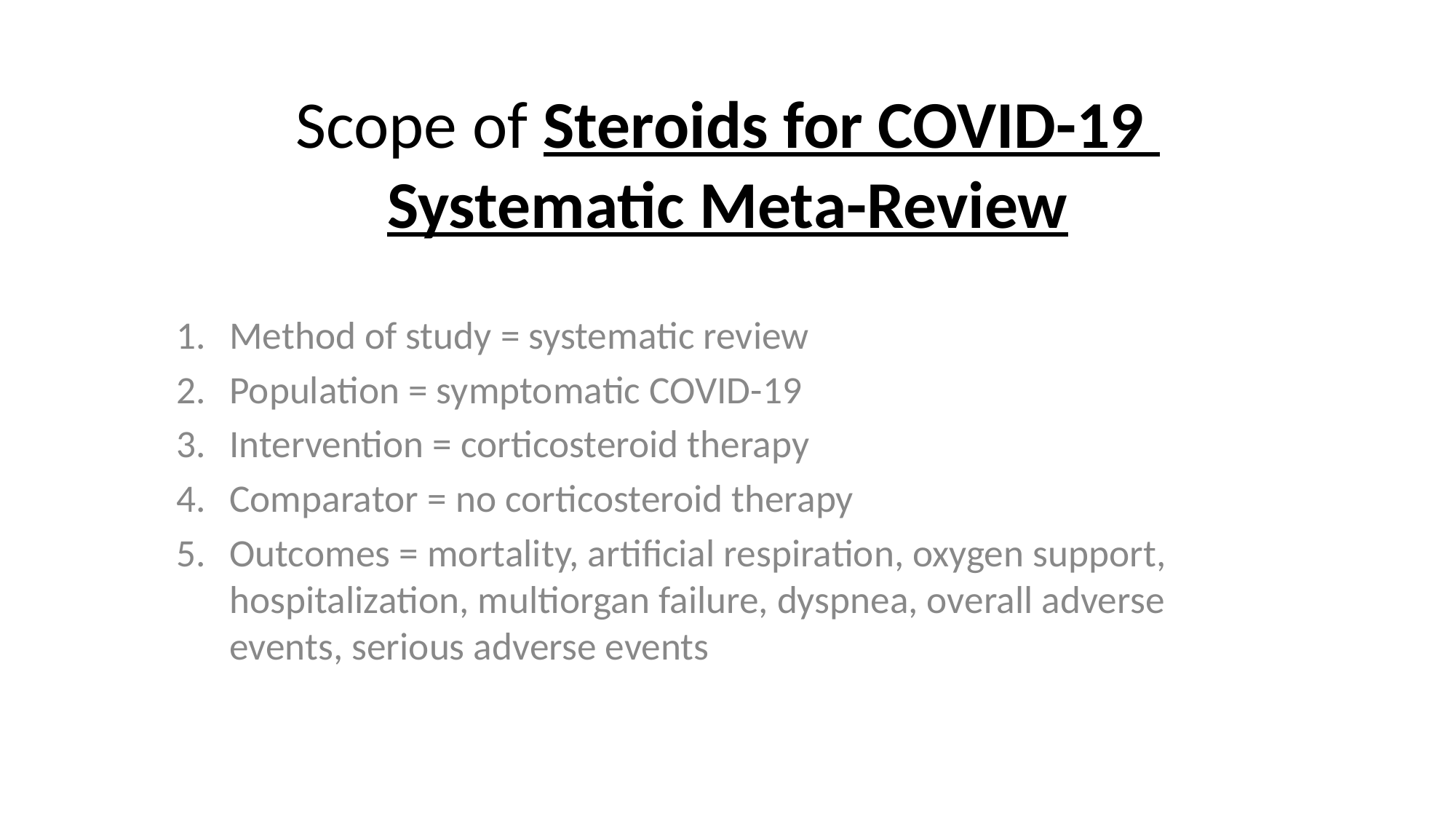

# Scope of Steroids for COVID-19 Systematic Meta-Review
Method of study = systematic review
Population = symptomatic COVID-19
Intervention = corticosteroid therapy
Comparator = no corticosteroid therapy
Outcomes = mortality, artificial respiration, oxygen support, hospitalization, multiorgan failure, dyspnea, overall adverse events, serious adverse events